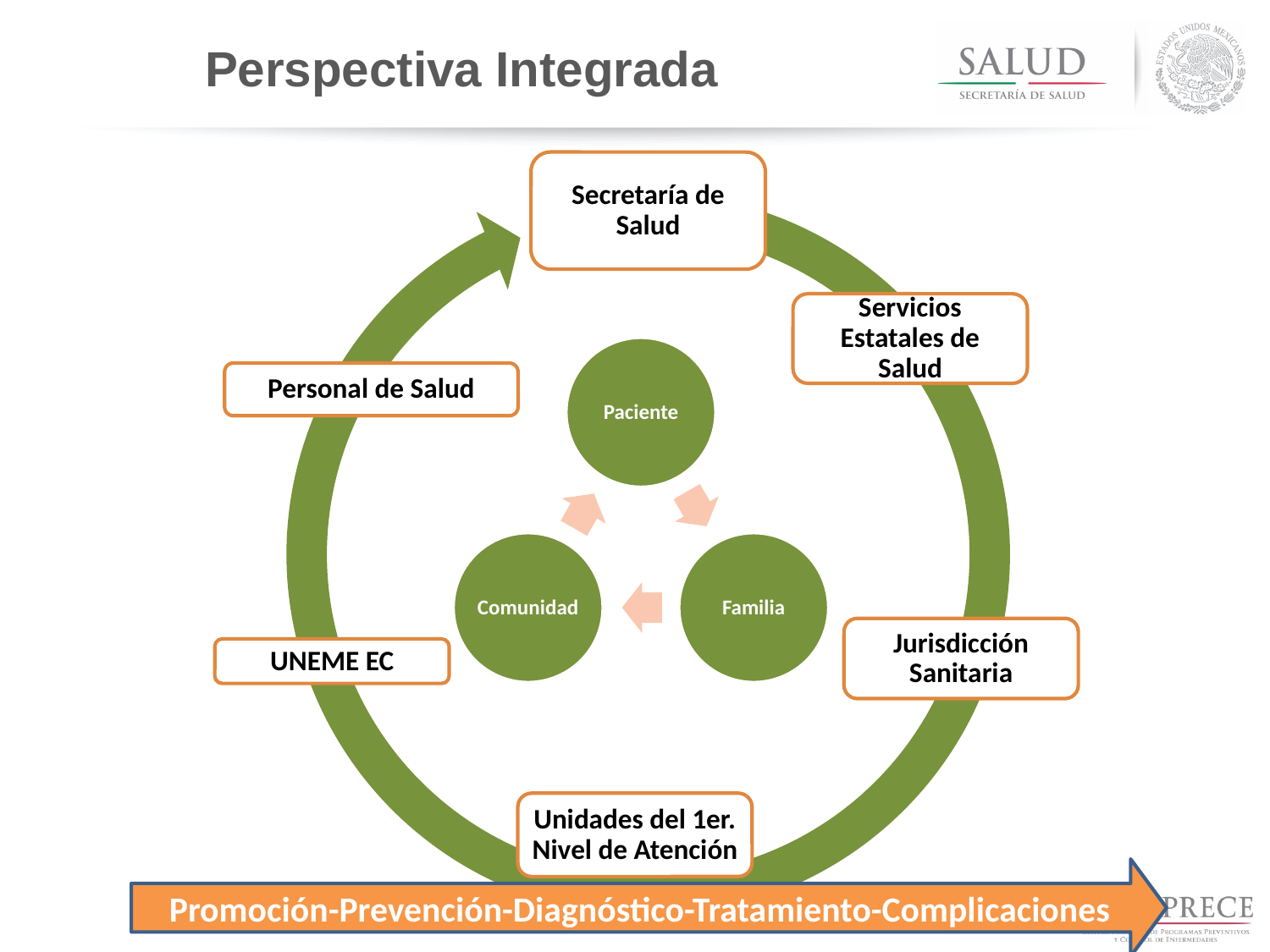

Perspectiva Integrada
Secretaría de Salud
Servicios Estatales de Salud
Jurisdicción Sanitaria
Unidades del 1er. Nivel de Atención
UNEME EC
Personal de Salud
Paciente

Familia

Comunidad

Promoción-Prevención-Diagnóstico-Tratamiento-Complicaciones